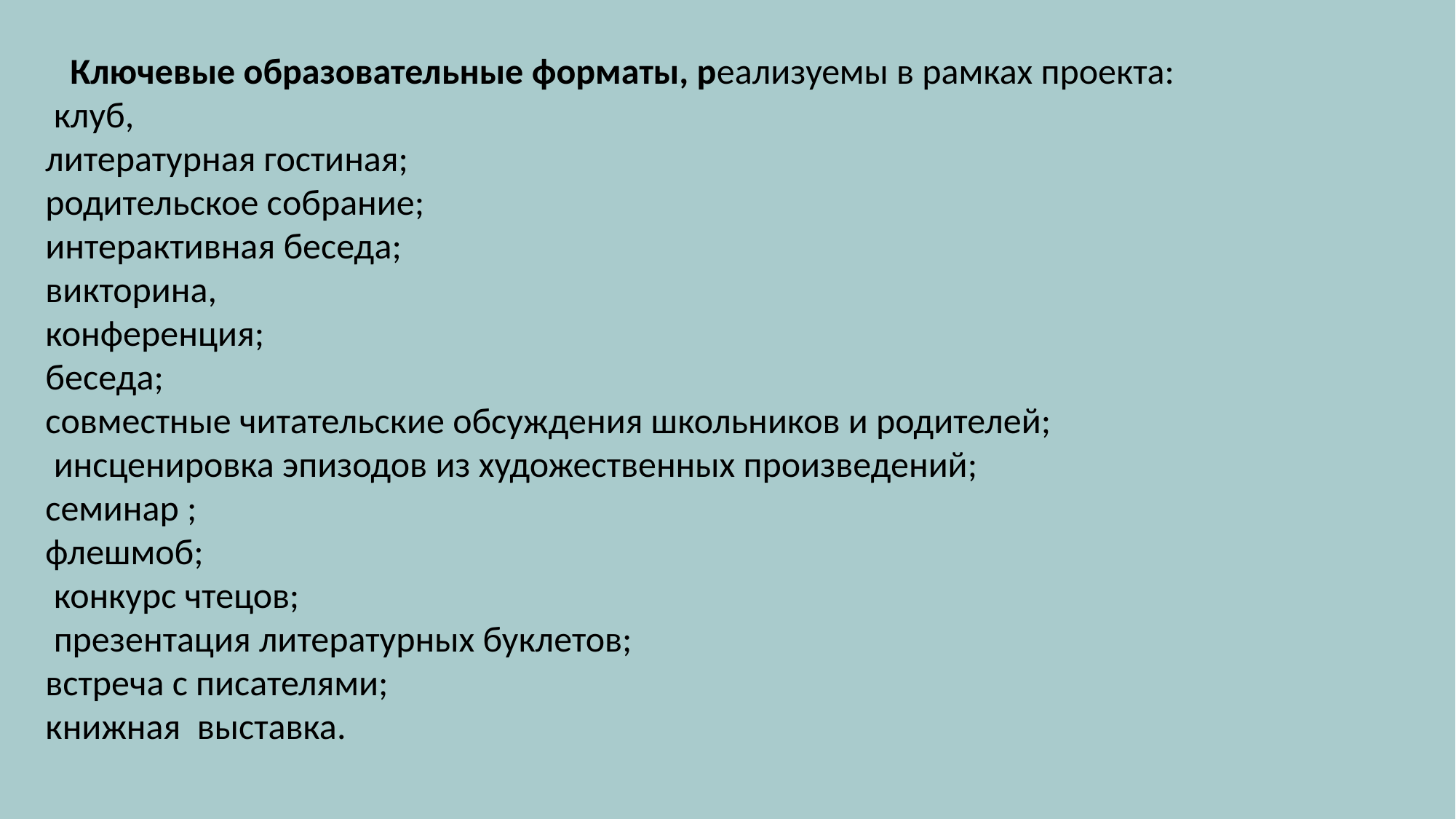

Ключевые образовательные форматы, реализуемы в рамках проекта:
 клуб,
литературная гостиная;
родительское собрание;
интерактивная беседа;
викторина,
конференция;
беседа;
совместные читательские обсуждения школьников и родителей;
 инсценировка эпизодов из художественных произведений;
семинар ;
флешмоб;
 конкурс чтецов;
 презентация литературных буклетов;
встреча с писателями;
книжная  выставка.